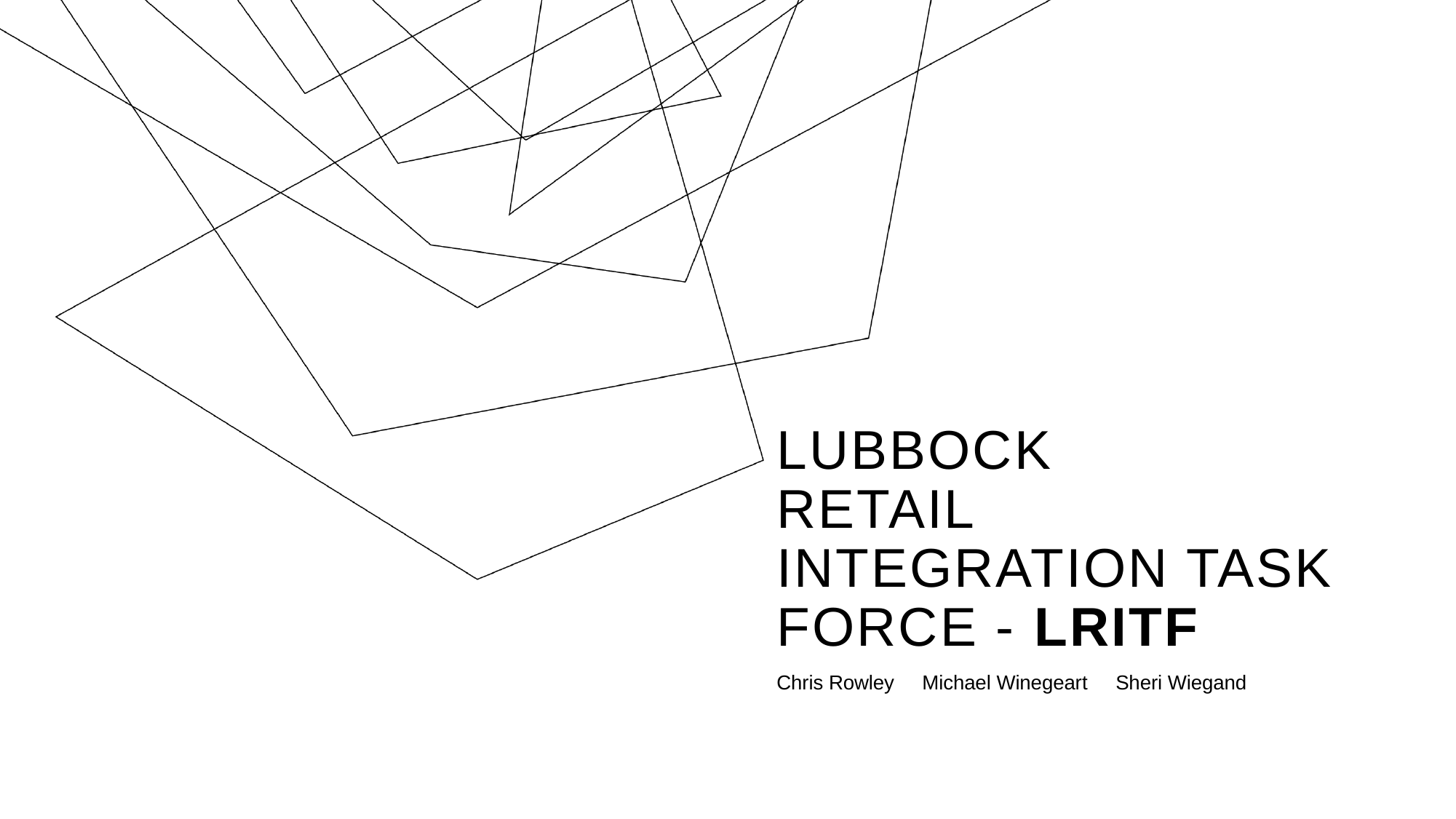

# Lubbock Retail Integration Task Force - LRITF
Chris Rowley     Michael Winegeart     Sheri Wiegand